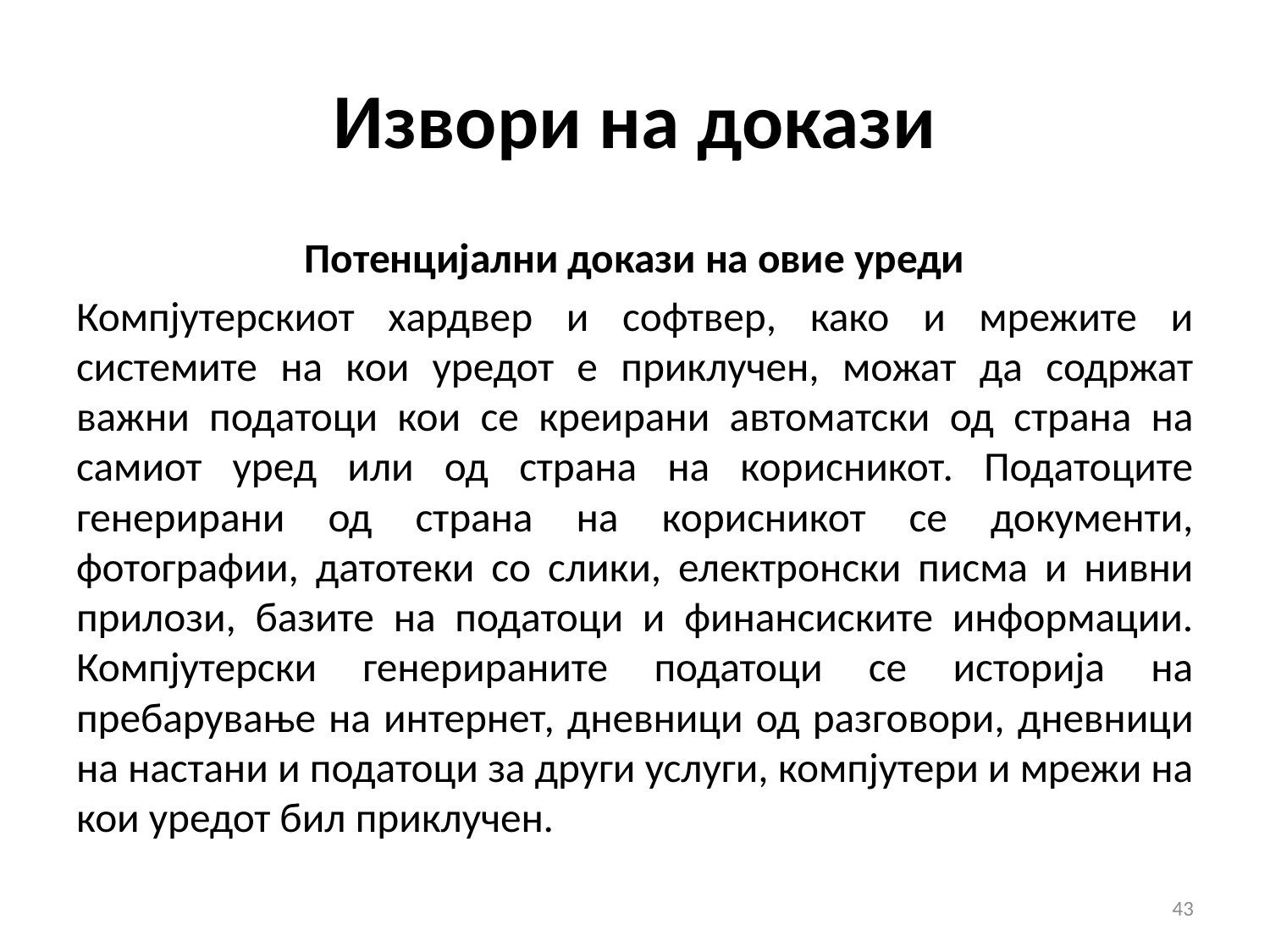

# Извори на докази
Потенцијални докази на овие уреди
Компjутерскиот хардвер и софтвер, како и мрежите и системите на кои уредот е приклучен, можат да содржат важни податоци кои се креирани автоматски од страна на самиот уред или од страна на корисникот. Податоците генерирани од страна на корисникот се документи, фотографии, датотеки со слики, електронски писма и нивни прилози, базите на податоци и финансиските информации. Компјутерски генерираните податоци се историја на пребарување на интернет, дневници од разговори, дневници на настани и податоци за други услуги, компјутери и мрежи на кои уредот бил приклучен.
43